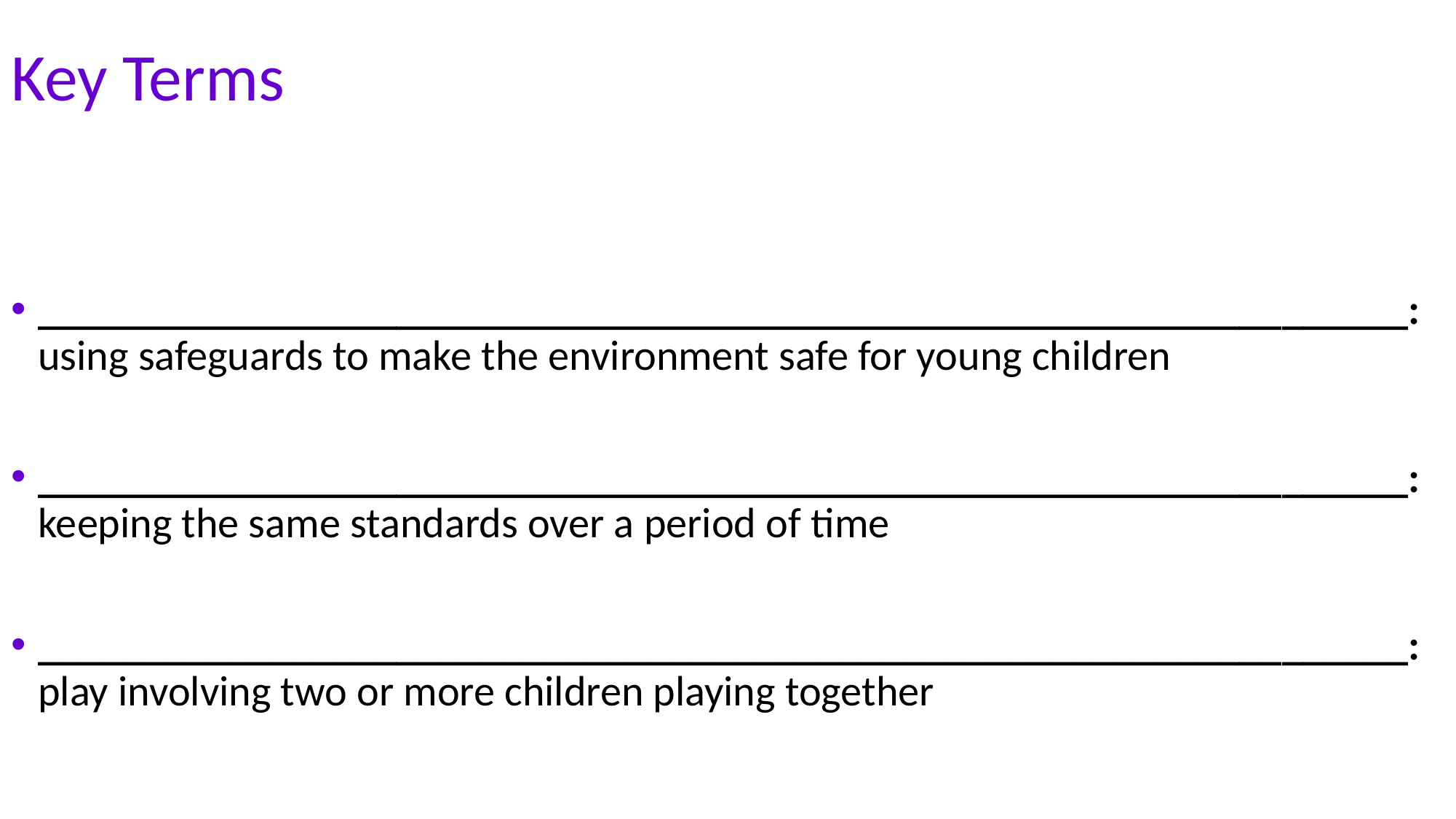

# Key Terms

_________________________________________________________________: using safeguards to make the environment safe for young children

_________________________________________________________________: keeping the same standards over a period of time

_________________________________________________________________: play involving two or more children playing together